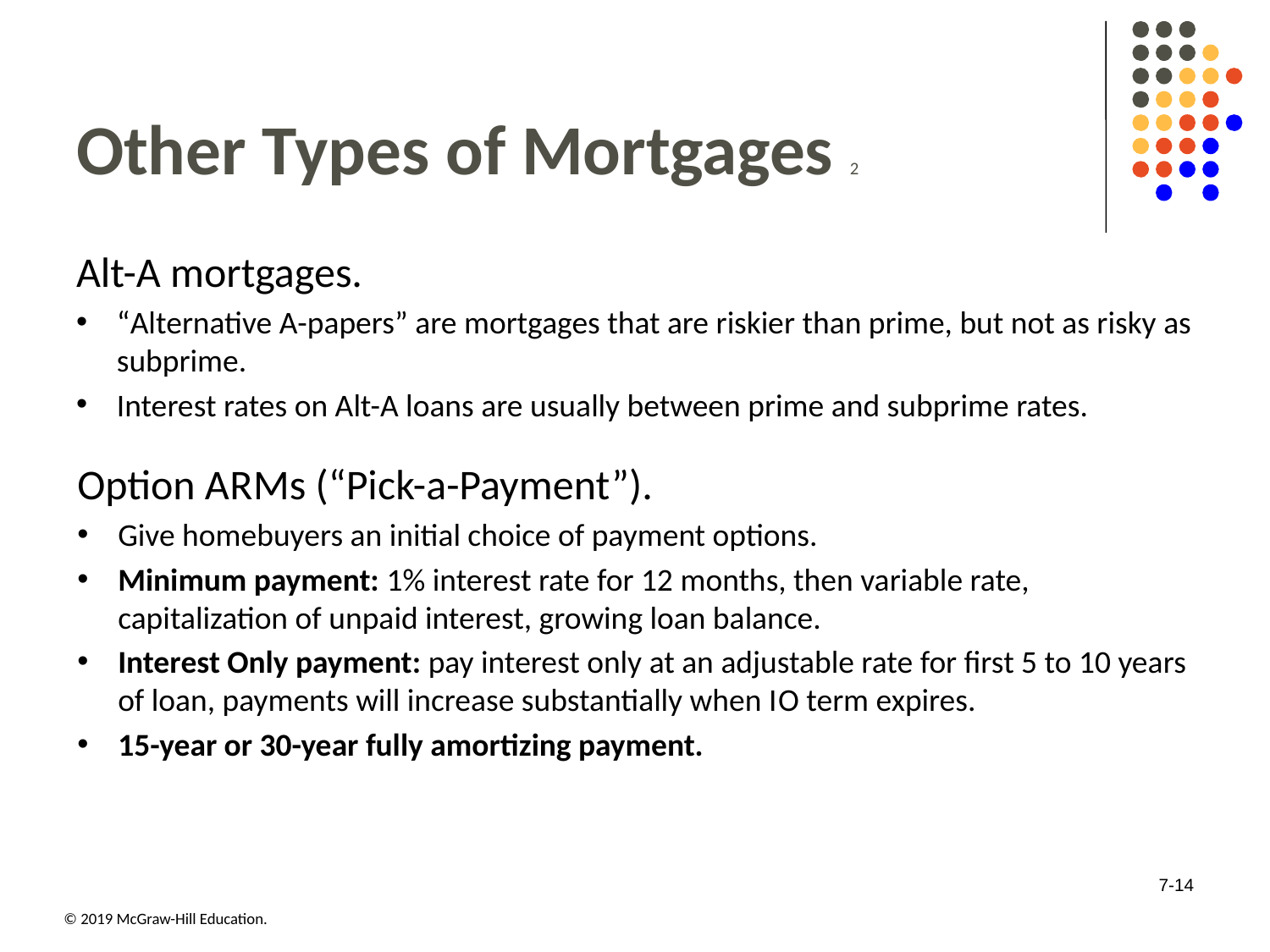

# Other Types of Mortgages 2
Alt-A mortgages.
“Alternative A-papers” are mortgages that are riskier than prime, but not as risky as subprime.
Interest rates on Alt-A loans are usually between prime and subprime rates.
Option A R Ms (“Pick-a-Payment”).
Give homebuyers an initial choice of payment options.
Minimum payment: 1% interest rate for 12 months, then variable rate, capitalization of unpaid interest, growing loan balance.
Interest Only payment: pay interest only at an adjustable rate for first 5 to 10 years of loan, payments will increase substantially when I O term expires.
15-year or 30-year fully amortizing payment.
7-14